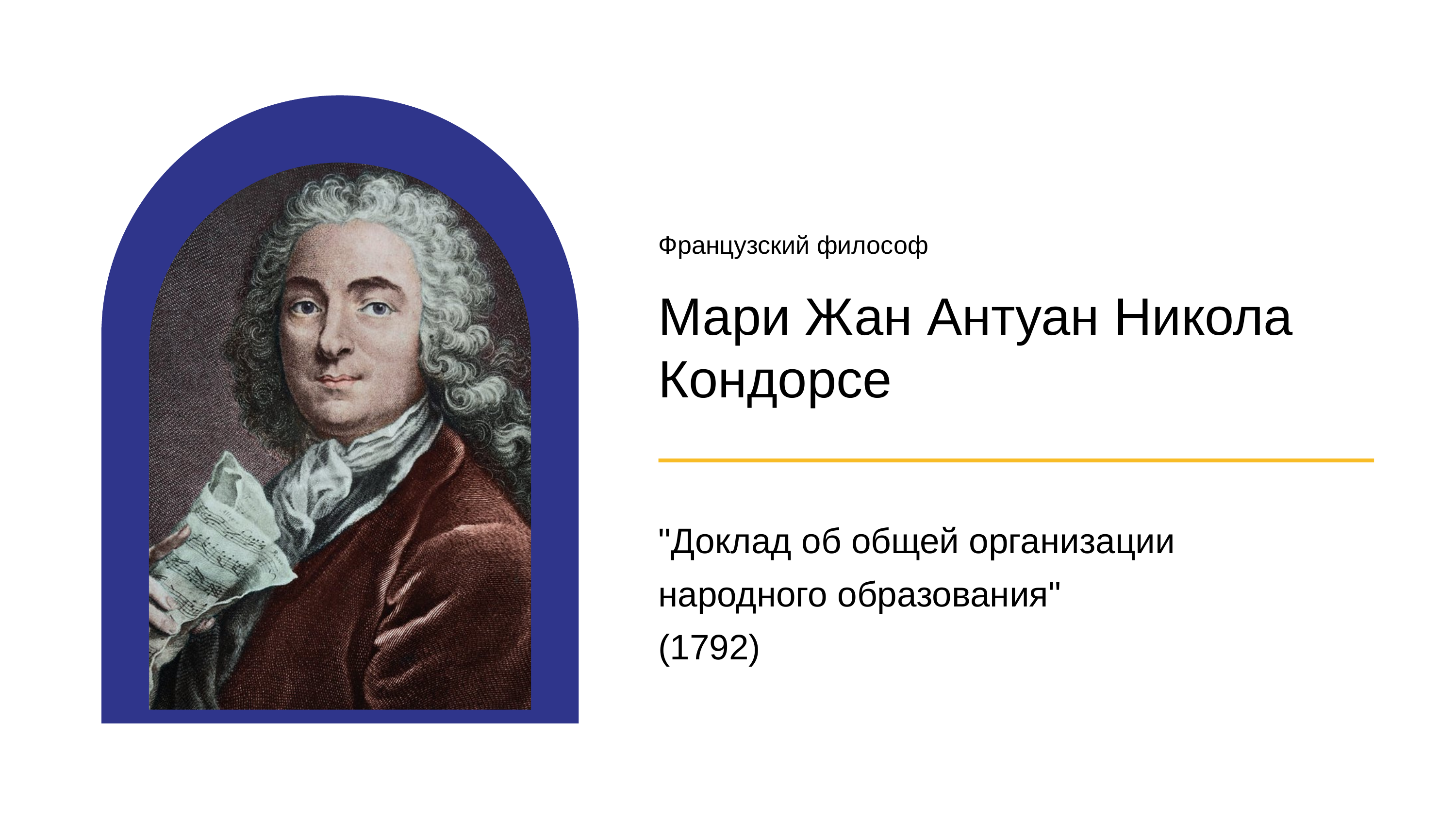

Французский философ
Мари Жан Антуан Никола Кондорсе

"Доклад об общей организации народного образования"
(1792)